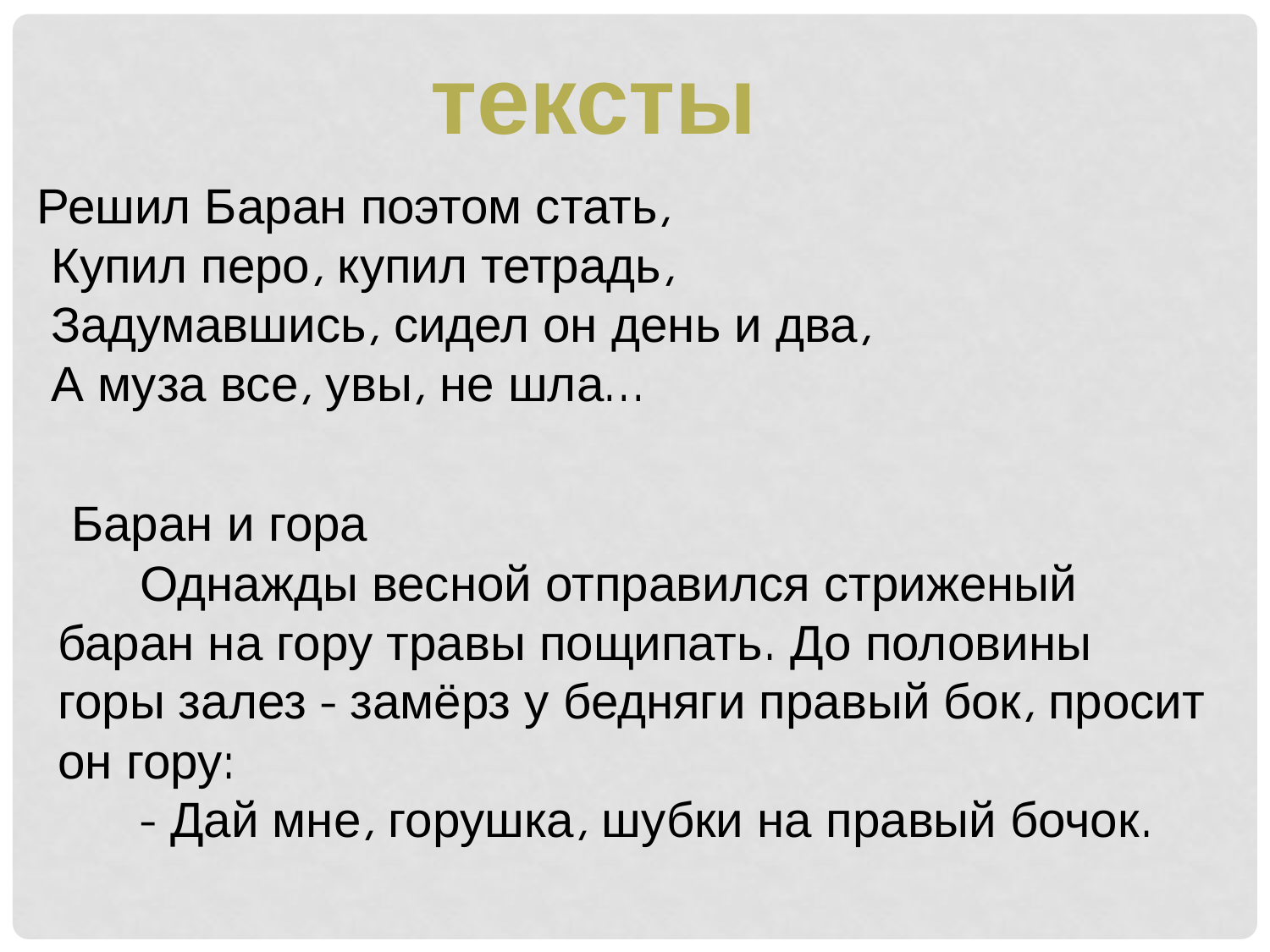

тексты
Решил Баран поэтом стать,
 Купил перо, купил тетрадь,
 Задумавшись, сидел он день и два,
 А муза все, увы, не шла…
 Баран и гора
      Однажды весной отправился стриженый баран на гору травы пощипать. До половины горы залез - замёрз у бедняги правый бок, просит он гору:
      - Дай мне, горушка, шубки на правый бочок.